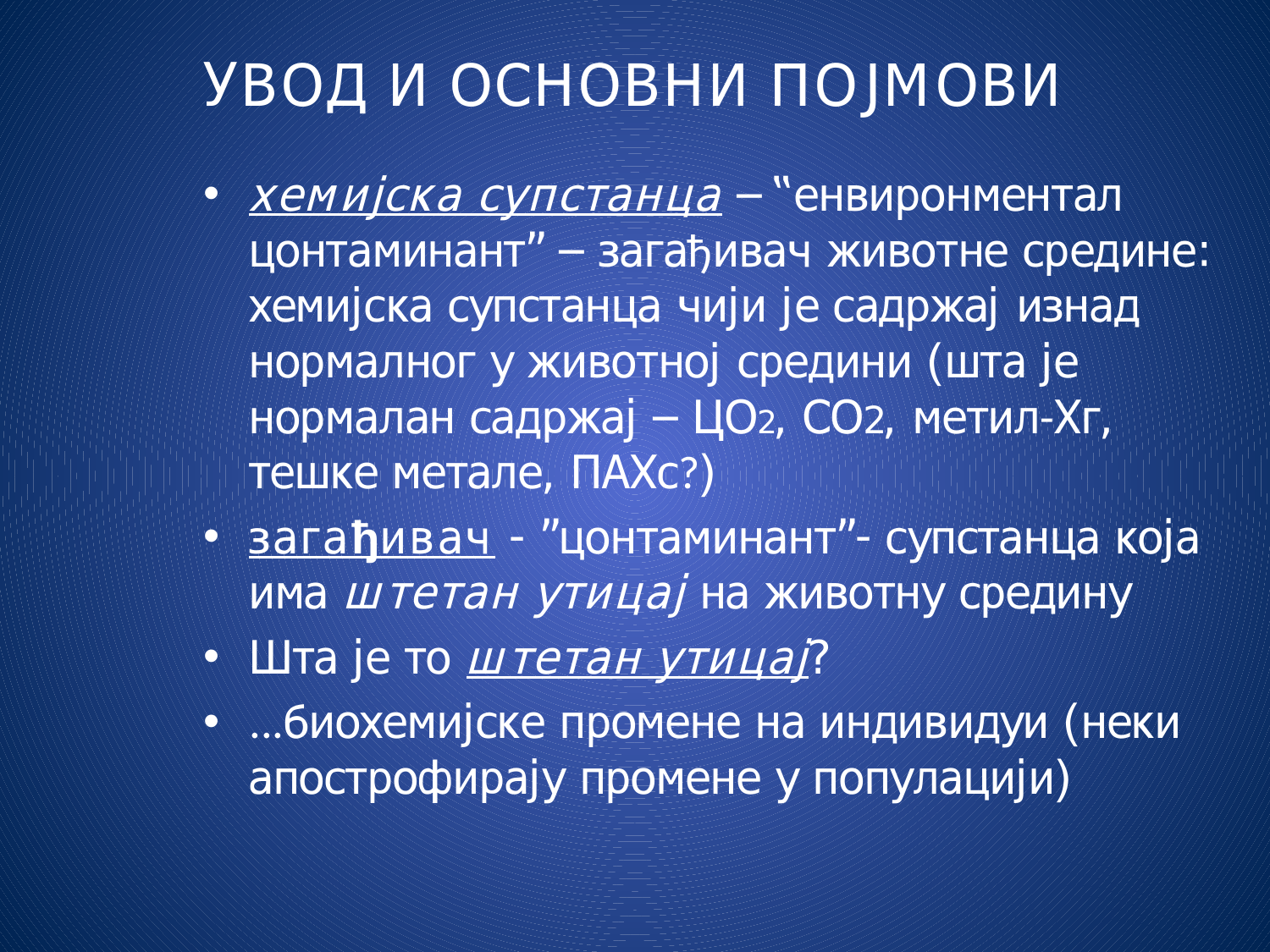

# УВОД И ОСНОВНИ ПОЈМОВИ
хемијска супстанца – “енвиронментал цонтаминант” – загађивач животне средине: хемијска супстанца чији је садржај изнад нормалног у животној средини (шта је нормалан садржај – ЦО2, СО2, метил-Хг, тешке метале, ПАХс?)
загађивач - ”цонтаминант”- супстанца која има штетан утицај на животну средину
Шта је то штетан утицај?
...биохемијске промене на индивидуи (неки апострофирају промене у популацији)